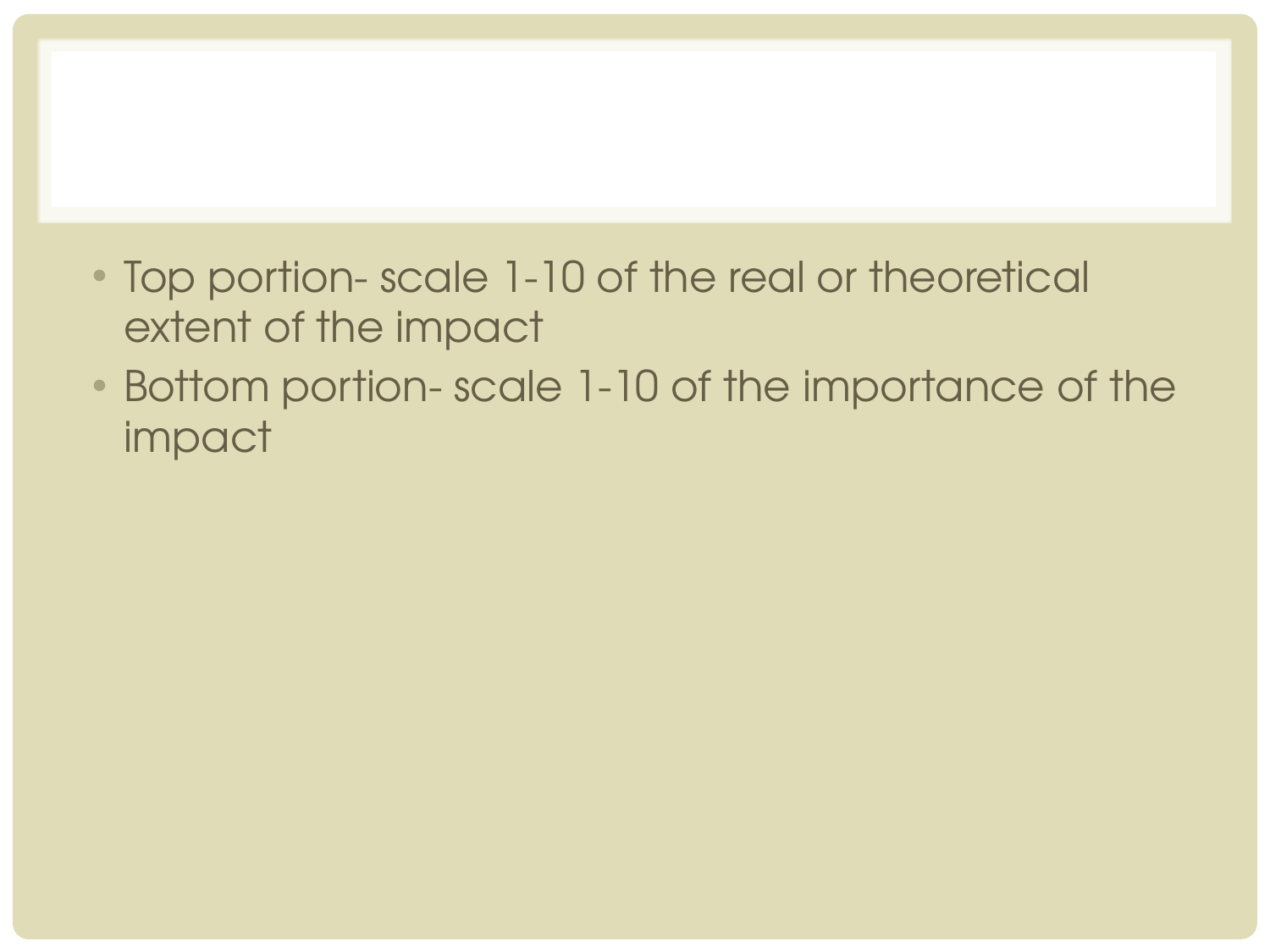

#
Top portion- scale 1-10 of the real or theoretical extent of the impact
Bottom portion- scale 1-10 of the importance of the impact